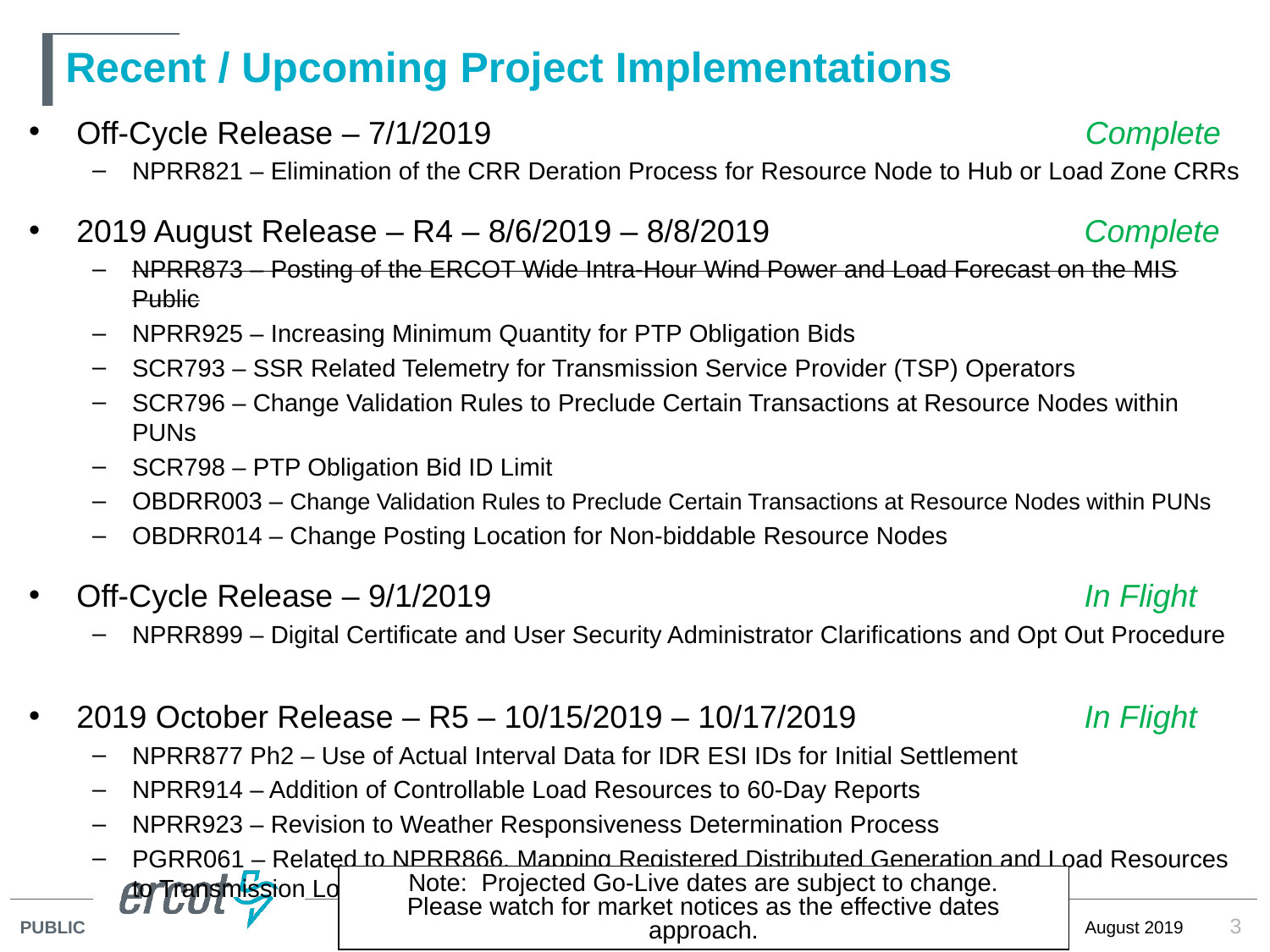

# Recent / Upcoming Project Implementations
Off-Cycle Release – 7/1/2019	 Complete
NPRR821 – Elimination of the CRR Deration Process for Resource Node to Hub or Load Zone CRRs

2019 August Release – R4 – 8/6/2019 – 8/8/2019 	 Complete
NPRR873 – Posting of the ERCOT Wide Intra-Hour Wind Power and Load Forecast on the MIS Public
NPRR925 – Increasing Minimum Quantity for PTP Obligation Bids
SCR793 – SSR Related Telemetry for Transmission Service Provider (TSP) Operators
SCR796 – Change Validation Rules to Preclude Certain Transactions at Resource Nodes within PUNs
SCR798 – PTP Obligation Bid ID Limit
OBDRR003 – Change Validation Rules to Preclude Certain Transactions at Resource Nodes within PUNs
OBDRR014 – Change Posting Location for Non-biddable Resource Nodes

Off-Cycle Release – 9/1/2019 	 In Flight
NPRR899 – Digital Certificate and User Security Administrator Clarifications and Opt Out Procedure

2019 October Release – R5 – 10/15/2019 – 10/17/2019 	 In Flight
NPRR877 Ph2 – Use of Actual Interval Data for IDR ESI IDs for Initial Settlement
NPRR914 – Addition of Controllable Load Resources to 60-Day Reports
NPRR923 – Revision to Weather Responsiveness Determination Process
PGRR061 – Related to NPRR866, Mapping Registered Distributed Generation and Load Resources to Transmission Loads in the Network Operations Model

Note:  Projected Go-Live dates are subject to change.
Please watch for market notices as the effective dates approach.
3